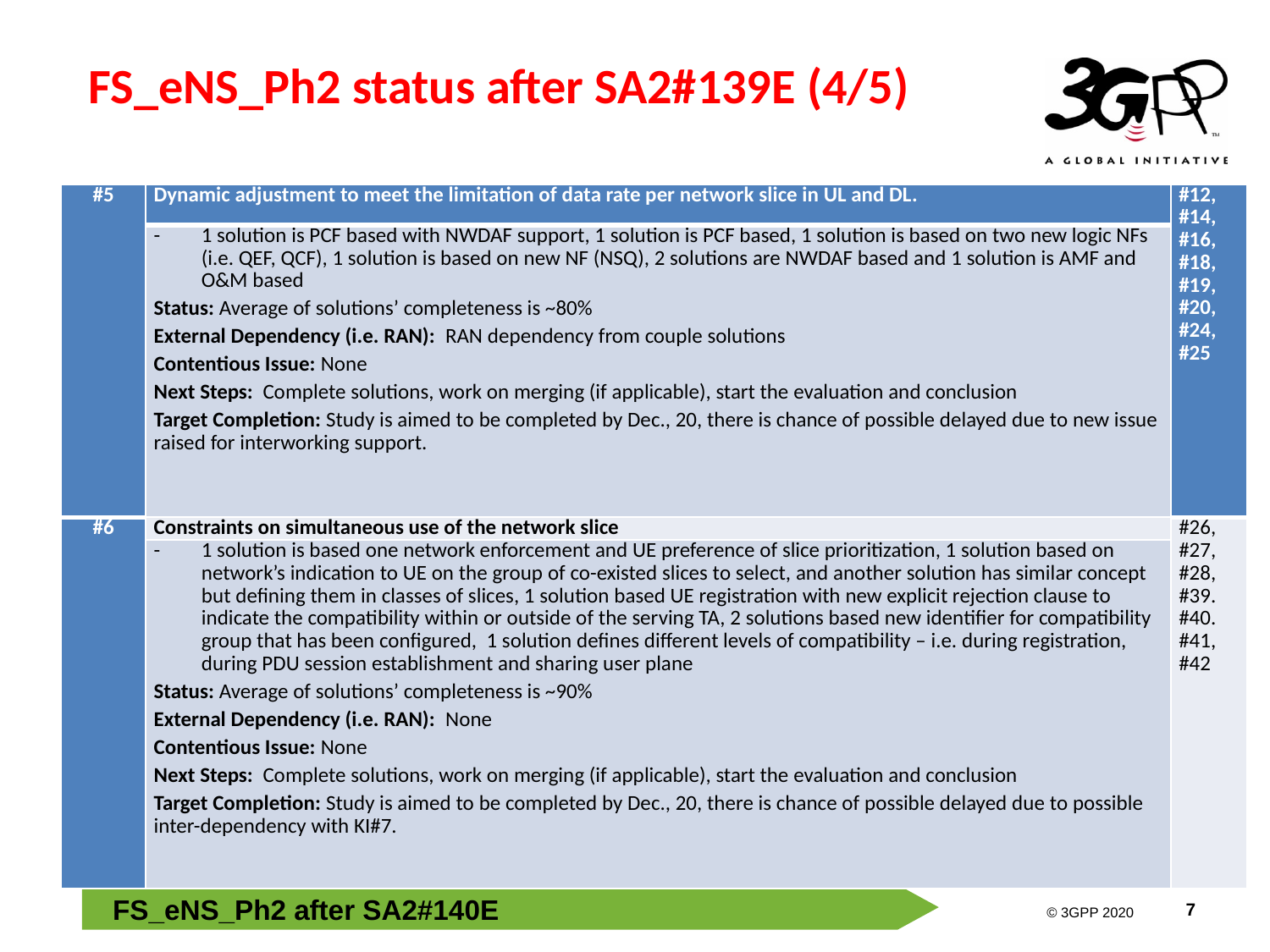

# FS_eNS_Ph2 status after SA2#139E (4/5)
| #5 | Dynamic adjustment to meet the limitation of data rate per network slice in UL and DL. | #12, #14, #16, #18, #19, #20, #24, #25 |
| --- | --- | --- |
|  | 1 solution is PCF based with NWDAF support, 1 solution is PCF based, 1 solution is based on two new logic NFs (i.e. QEF, QCF), 1 solution is based on new NF (NSQ), 2 solutions are NWDAF based and 1 solution is AMF and O&M based Status: Average of solutions’ completeness is ~80% External Dependency (i.e. RAN): RAN dependency from couple solutions Contentious Issue: None Next Steps: Complete solutions, work on merging (if applicable), start the evaluation and conclusion Target Completion: Study is aimed to be completed by Dec., 20, there is chance of possible delayed due to new issue raised for interworking support. |  |
| #6 | Constraints on simultaneous use of the network slice | #26, #27, #28, #39. #40. #41, #42 |
|  | 1 solution is based one network enforcement and UE preference of slice prioritization, 1 solution based on network’s indication to UE on the group of co-existed slices to select, and another solution has similar concept but defining them in classes of slices, 1 solution based UE registration with new explicit rejection clause to indicate the compatibility within or outside of the serving TA, 2 solutions based new identifier for compatibility group that has been configured, 1 solution defines different levels of compatibility – i.e. during registration, during PDU session establishment and sharing user plane Status: Average of solutions’ completeness is ~90% External Dependency (i.e. RAN): None Contentious Issue: None Next Steps: Complete solutions, work on merging (if applicable), start the evaluation and conclusion Target Completion: Study is aimed to be completed by Dec., 20, there is chance of possible delayed due to possible inter-dependency with KI#7. |  |